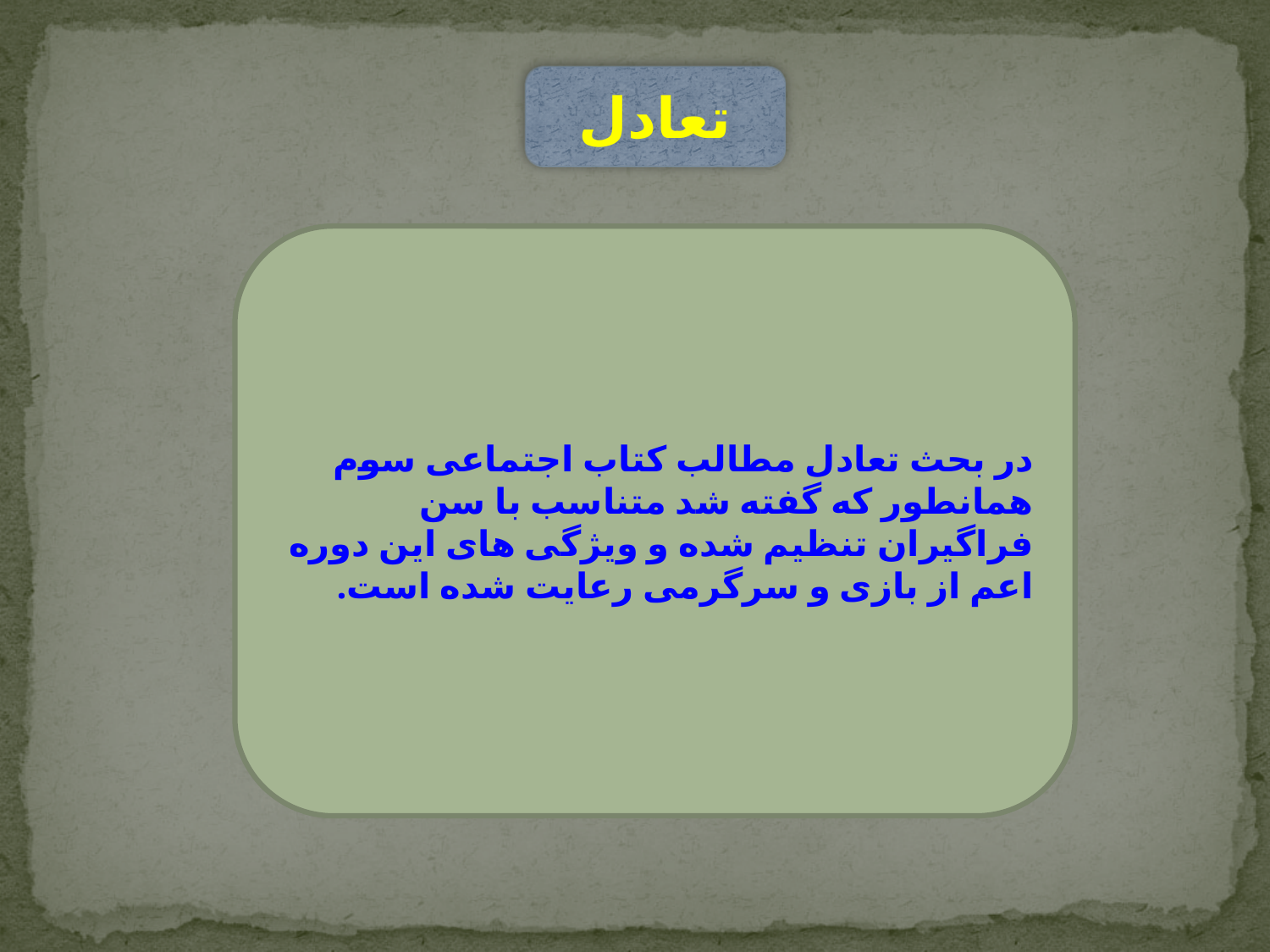

تعادل

در بحث تعادل مطالب کتاب اجتماعی سوم همانطور که گفته شد متناسب با سن فراگیران تنظیم شده و ویژگی های این دوره اعم از بازی و سرگرمی رعایت شده است.